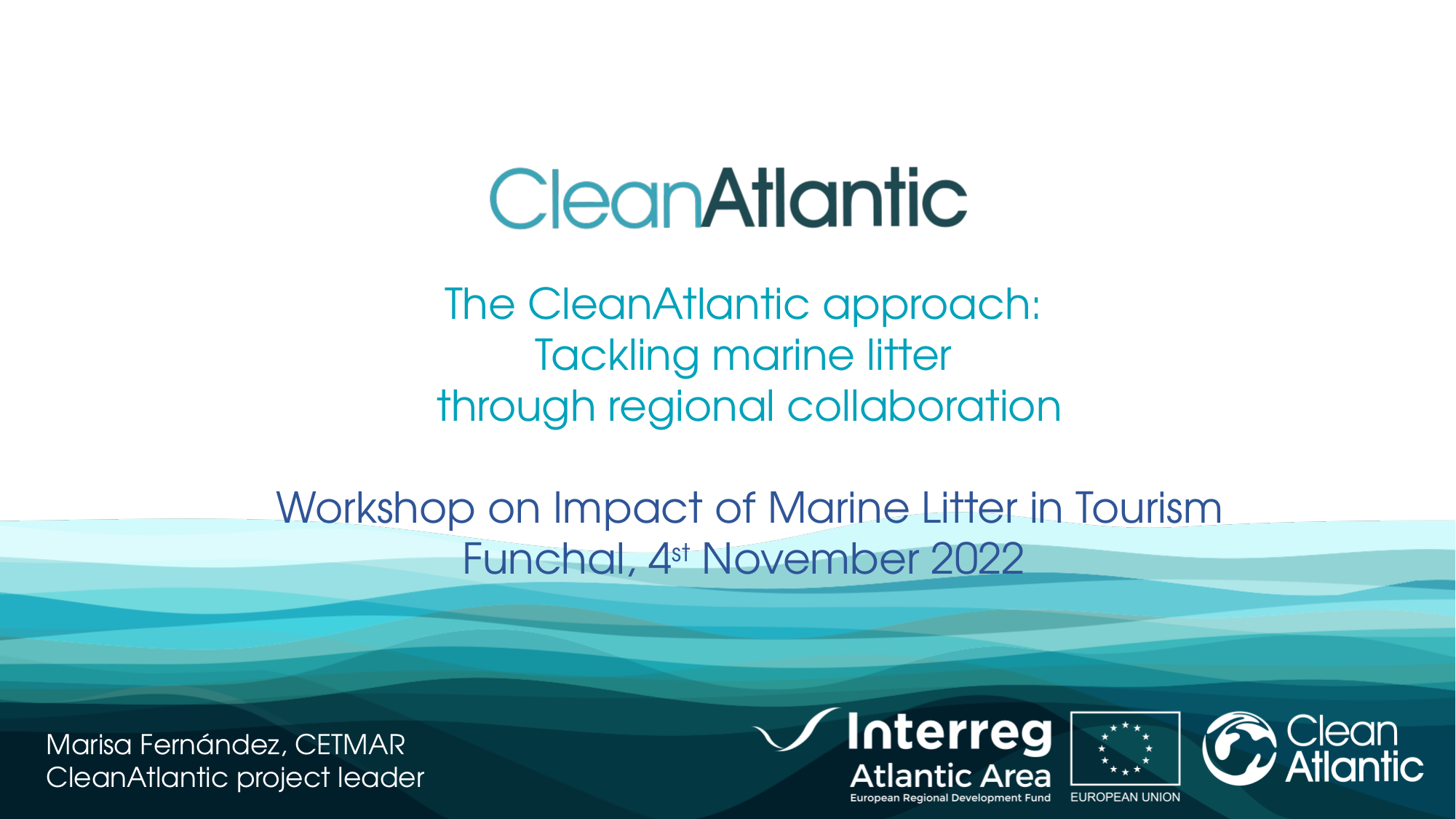

The CleanAtlantic approach:
Tackling marine litter
through regional collaboration

Workshop on Impact of Marine Litter in Tourism
Funchal, 4st November 2022

Marisa Fernández, CETMAR
CleanAtlantic project leader